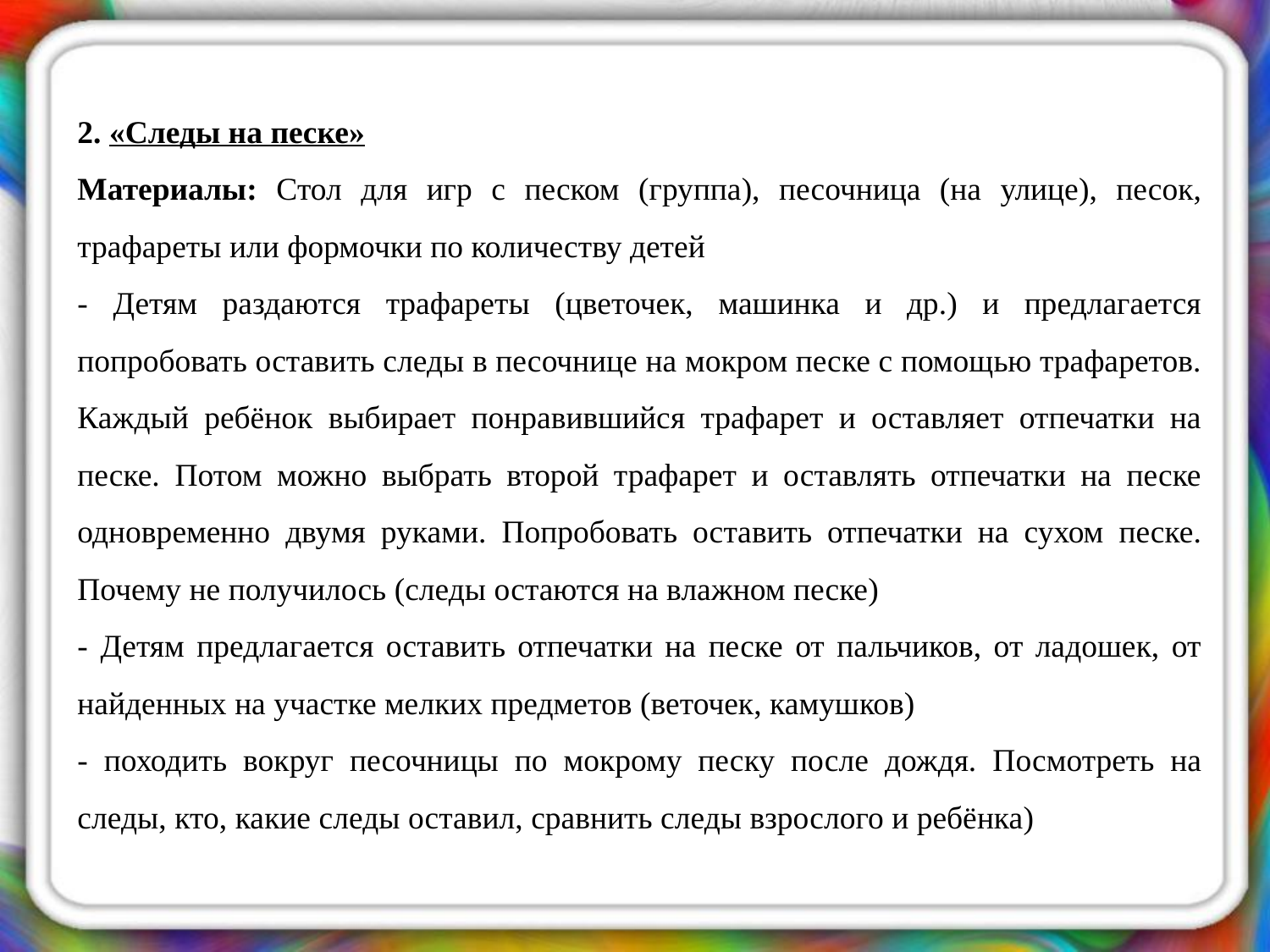

2. «Следы на песке»
Материалы: Стол для игр с песком (группа), песочница (на улице), песок, трафареты или формочки по количеству детей
- Детям раздаются трафареты (цветочек, машинка и др.) и предлагается попробовать оставить следы в песочнице на мокром песке с помощью трафаретов. Каждый ребёнок выбирает понравившийся трафарет и оставляет отпечатки на песке. Потом можно выбрать второй трафарет и оставлять отпечатки на песке одновременно двумя руками. Попробовать оставить отпечатки на сухом песке. Почему не получилось (следы остаются на влажном песке)
- Детям предлагается оставить отпечатки на песке от пальчиков, от ладошек, от найденных на участке мелких предметов (веточек, камушков)
- походить вокруг песочницы по мокрому песку после дождя. Посмотреть на следы, кто, какие следы оставил, сравнить следы взрослого и ребёнка)